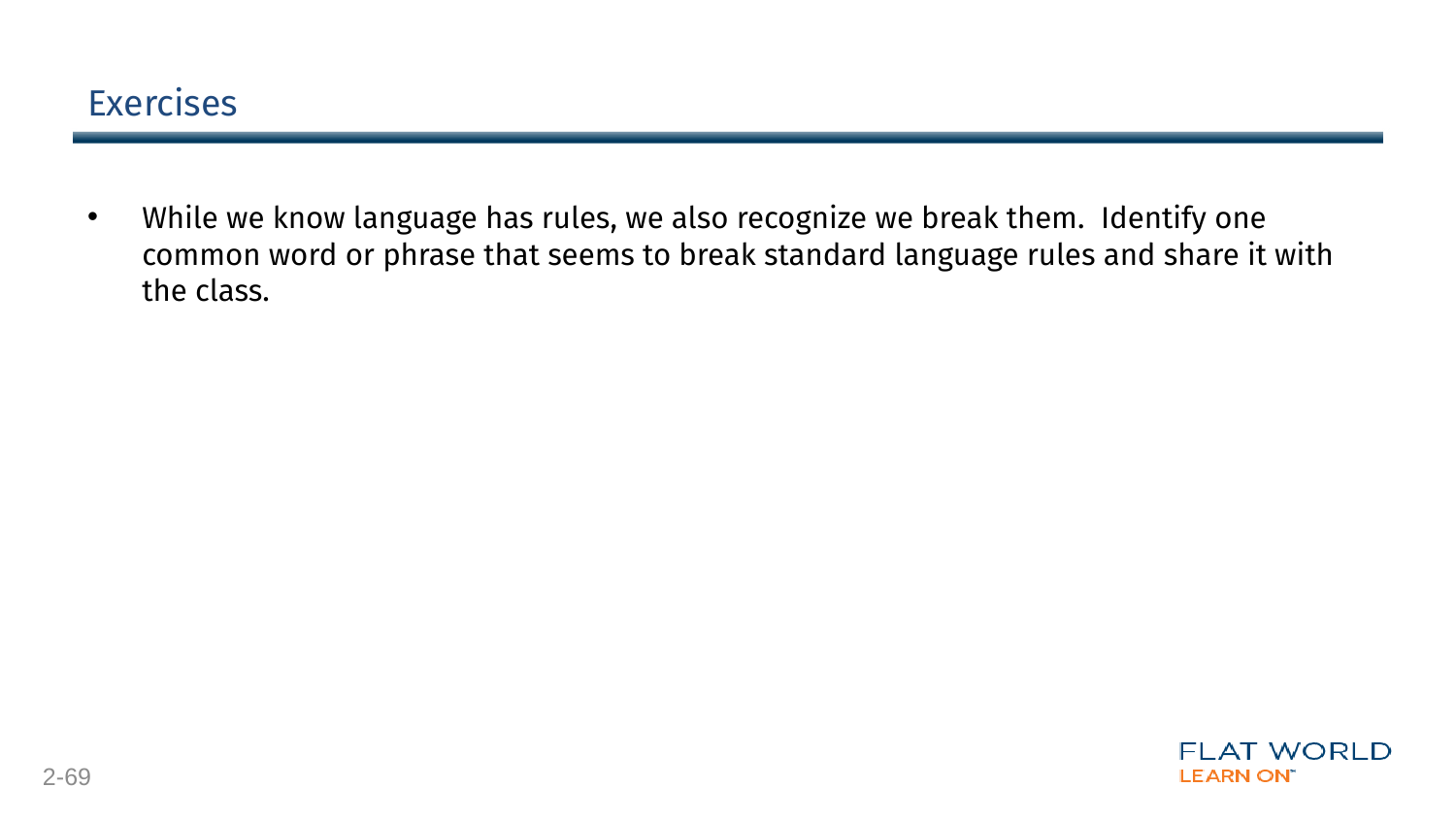

# Exercises
While we know language has rules, we also recognize we break them.  Identify one common word or phrase that seems to break standard language rules and share it with the class.
2-69